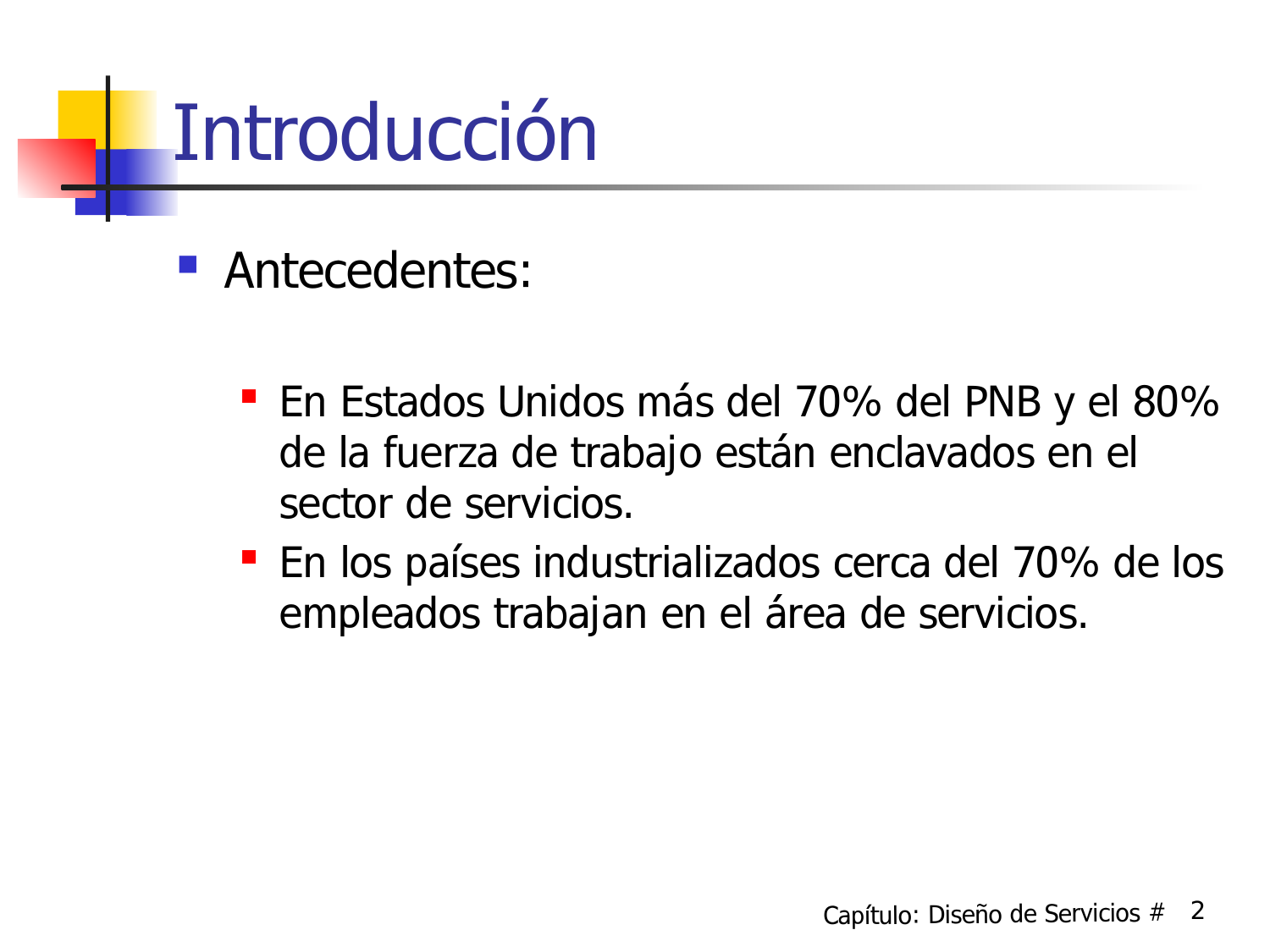

# Introducción
Antecedentes:

En Estados Unidos más del 70% del PNB y el 80% de la fuerza de trabajo están enclavados en el sector de servicios.
En los países industrializados cerca del 70% de los empleados trabajan en el área de servicios.

2
Capítulo: Diseño de Servicios #